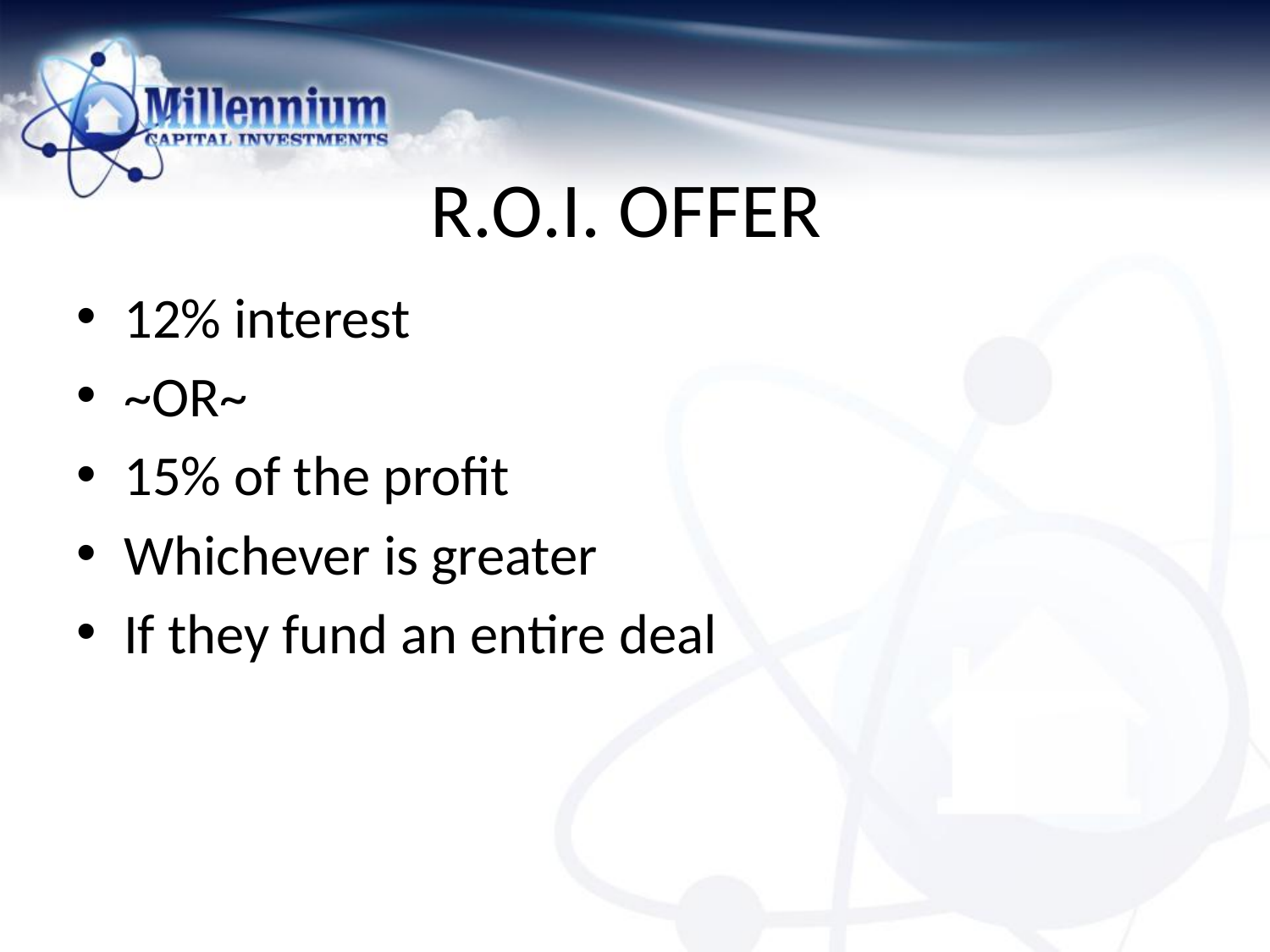

# R.O.I. OFFER
12% interest
~OR~
15% of the profit
Whichever is greater
If they fund an entire deal